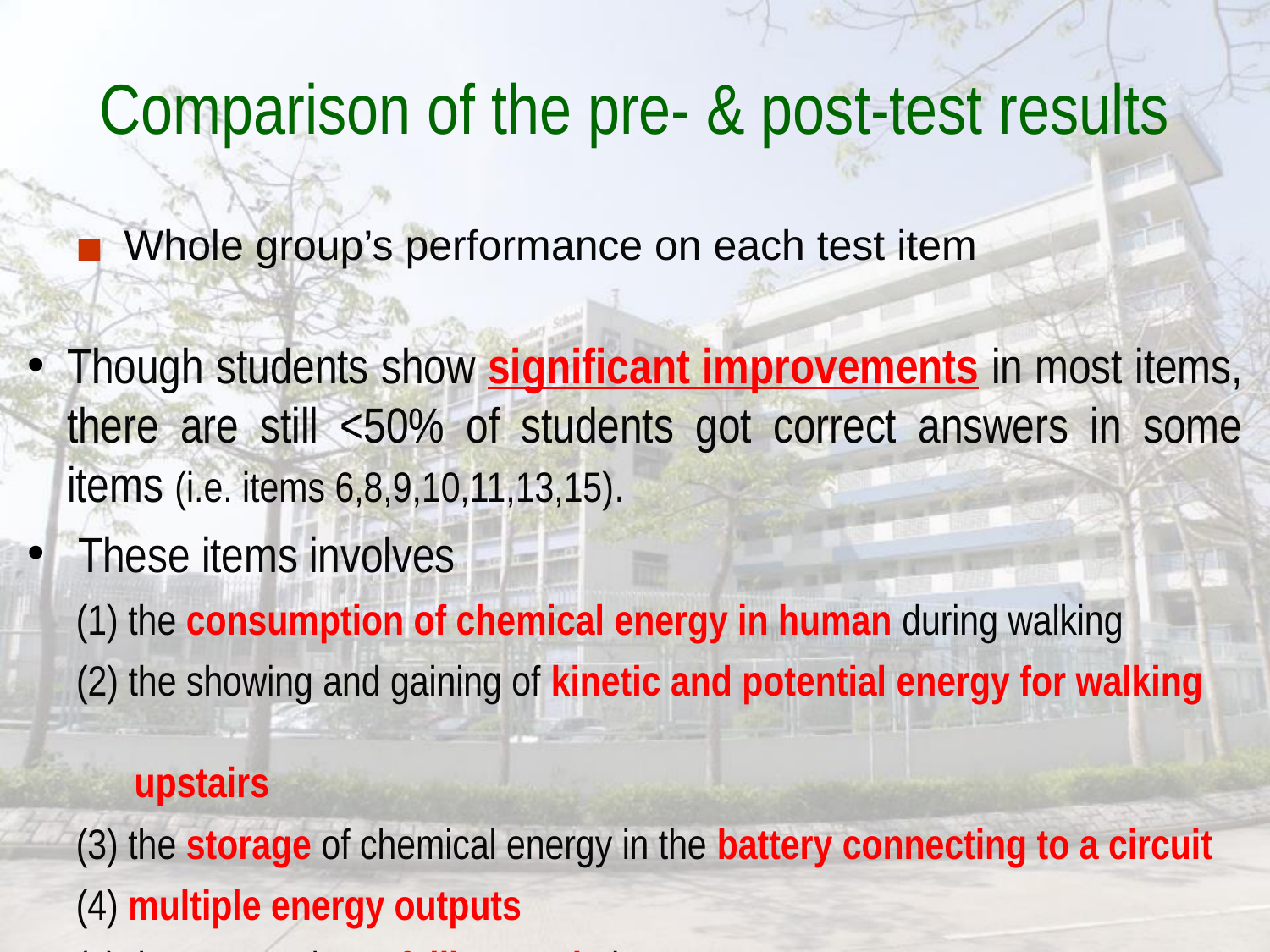

Comparison of the pre- & post-test results
Whole group’s performance on each test item
Though students show significant improvements in most items, there are still <50% of students got correct answers in some items (i.e. items 6,8,9,10,11,13,15).
 These items involves
     (1) the consumption of chemical energy in human during walking
     (2) the showing and gaining of kinetic and potential energy for walking
           upstairs
     (3) the storage of chemical energy in the battery connecting to a circuit
     (4) multiple energy outputs
     (5) the energy that a falling apple have.